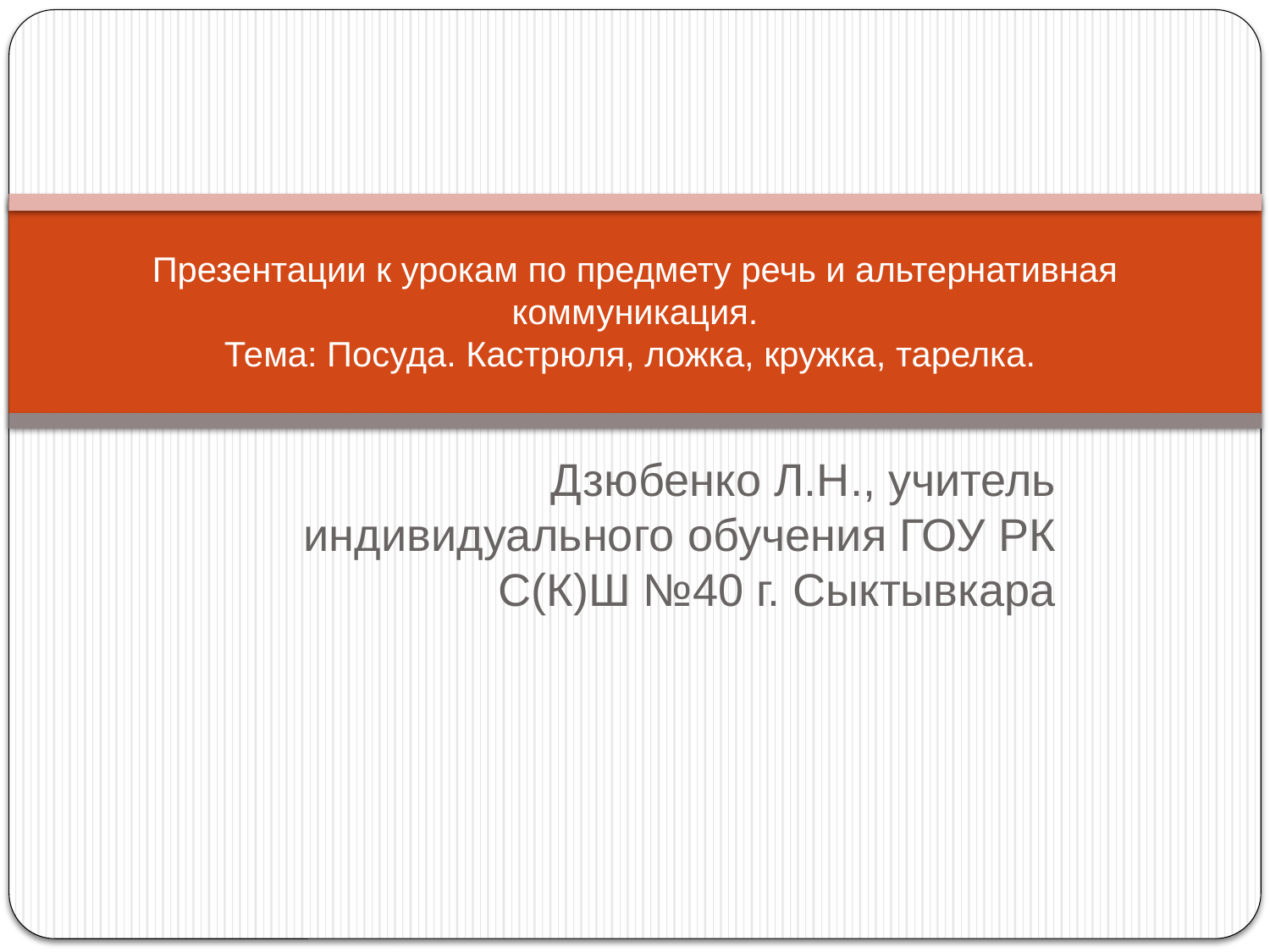

# Презентации к урокам по предмету речь и альтернативная коммуникация. Тема: Посуда. Кастрюля, ложка, кружка, тарелка.
Дзюбенко Л.Н., учитель индивидуального обучения ГОУ РК С(К)Ш №40 г. Сыктывкара